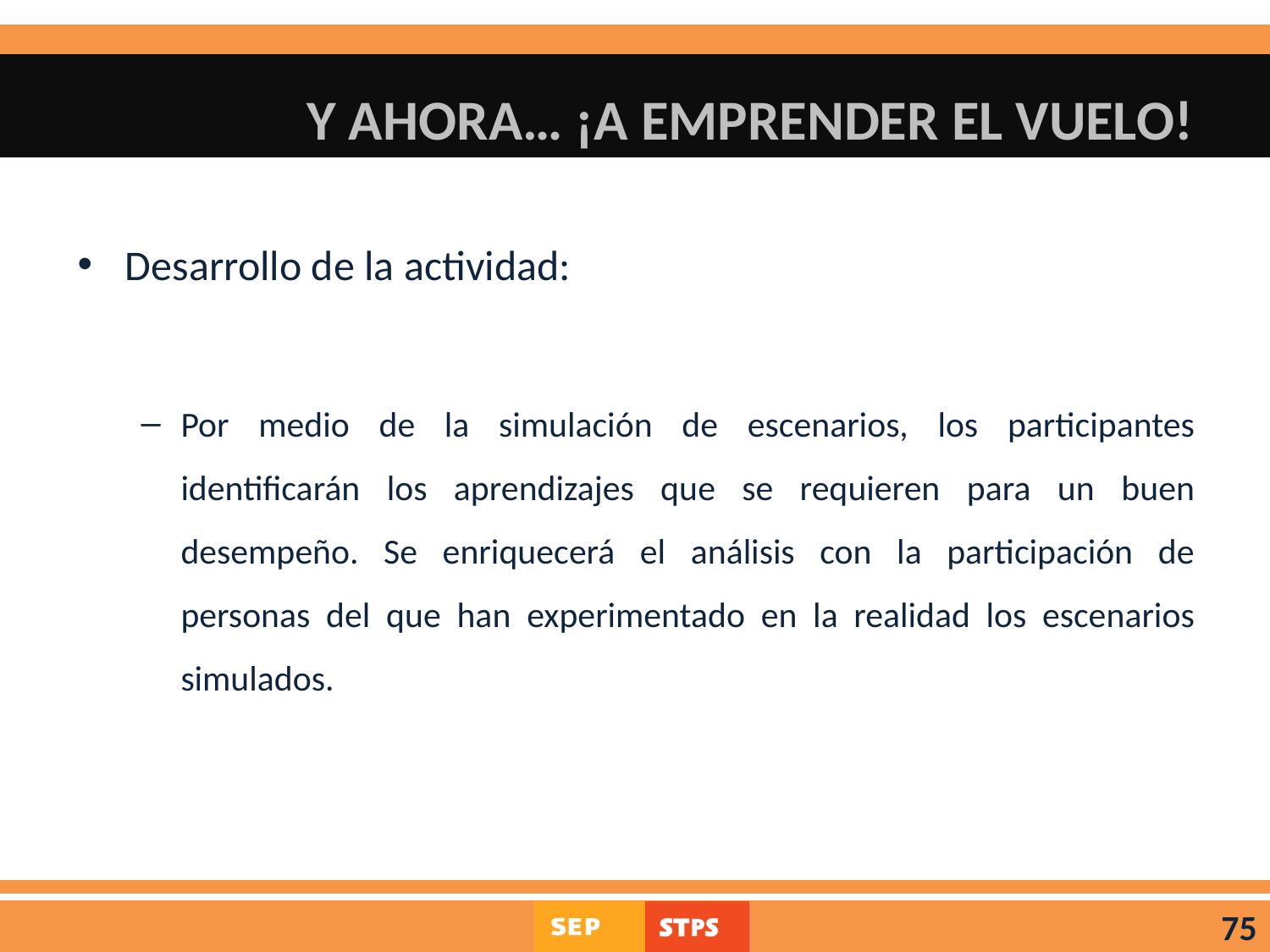

# Y AHORA… ¡A EMPRENDER EL VUELO!
Desarrollo de la actividad:

Por medio de la simulación de escenarios, los participantes identificarán los aprendizajes que se requieren para un buen desempeño. Se enriquecerá el análisis con la participación de personas del que han experimentado en la realidad los escenarios simulados.

75